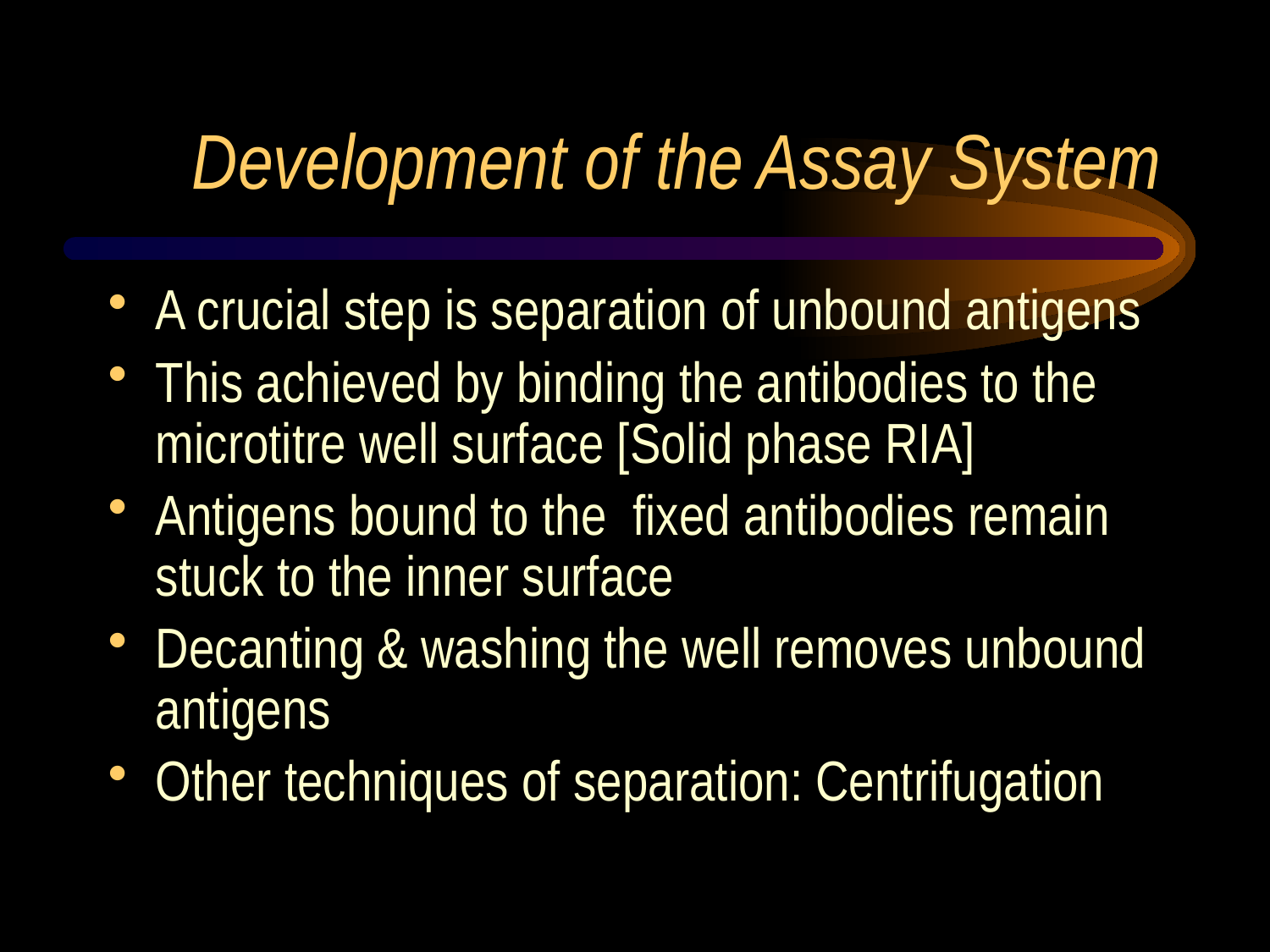

# Development of the Assay System
A crucial step is separation of unbound antigens
This achieved by binding the antibodies to the microtitre well surface [Solid phase RIA]
Antigens bound to the  fixed antibodies remain stuck to the inner surface
Decanting & washing the well removes unbound antigens
Other techniques of separation: Centrifugation